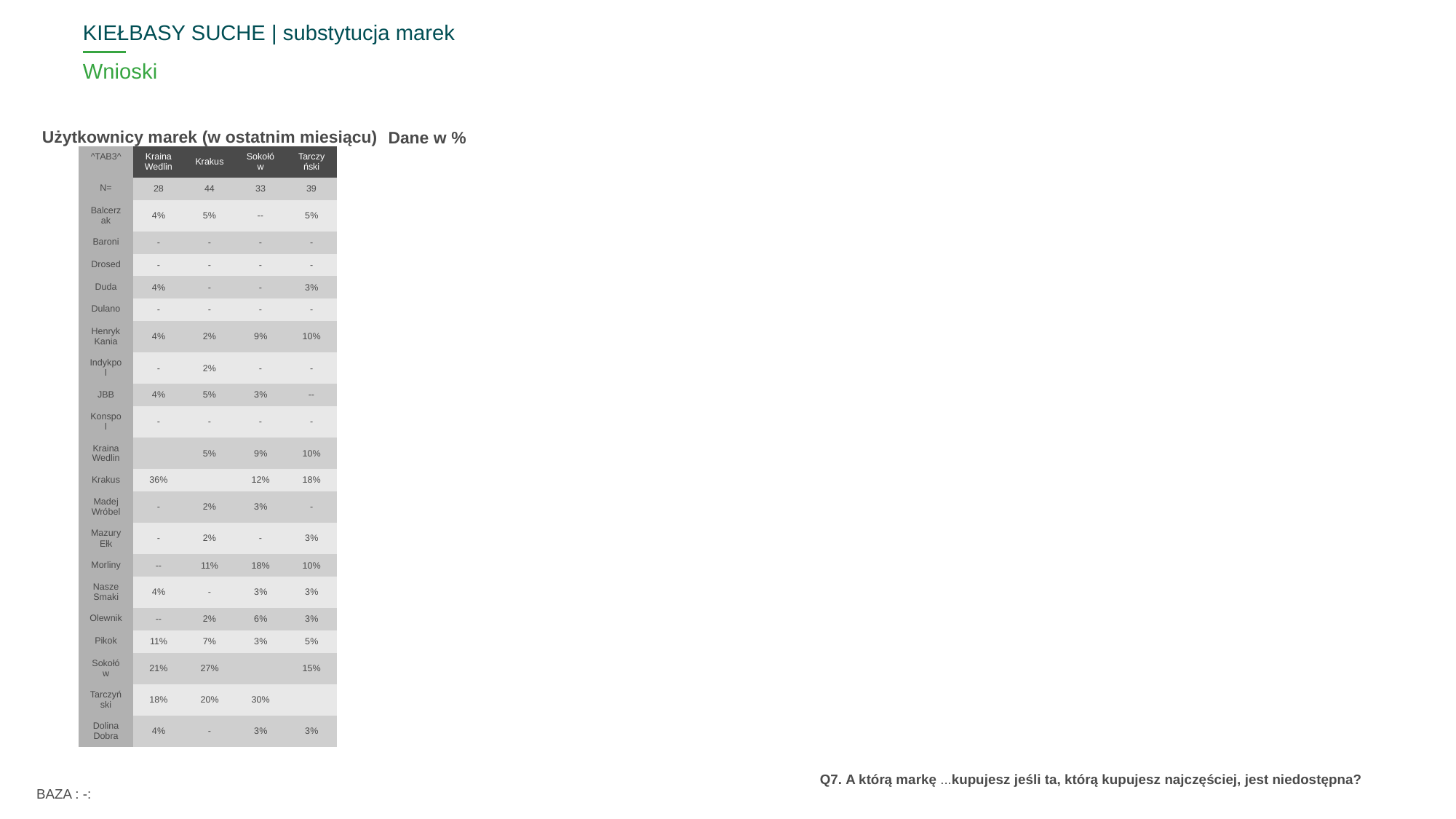

KIEŁBASY SUCHE | substytucja marek
# Wnioski
Użytkownicy marek (w ostatnim miesiącu)
Dane w %
| ^TAB3^ | Kraina Wedlin | Krakus | Sokołów | Tarczyński |
| --- | --- | --- | --- | --- |
| N= | 28 | 44 | 33 | 39 |
| Balcerzak | 4% | 5% | -- | 5% |
| Baroni | - | - | - | - |
| Drosed | - | - | - | - |
| Duda | 4% | - | - | 3% |
| Dulano | - | - | - | - |
| Henryk Kania | 4% | 2% | 9% | 10% |
| Indykpol | - | 2% | - | - |
| JBB | 4% | 5% | 3% | -- |
| Konspol | - | - | - | - |
| Kraina Wedlin |  | 5% | 9% | 10% |
| Krakus | 36% |  | 12% | 18% |
| Madej Wróbel | - | 2% | 3% | - |
| Mazury Ełk | - | 2% | - | 3% |
| Morliny | -- | 11% | 18% | 10% |
| Nasze Smaki | 4% | - | 3% | 3% |
| Olewnik | -- | 2% | 6% | 3% |
| Pikok | 11% | 7% | 3% | 5% |
| Sokołów | 21% | 27% |  | 15% |
| Tarczyński | 18% | 20% | 30% |  |
| Dolina Dobra | 4% | - | 3% | 3% |

BAZA : -:
Q7. A którą markę ...kupujesz jeśli ta, którą kupujesz najczęściej, jest niedostępna?